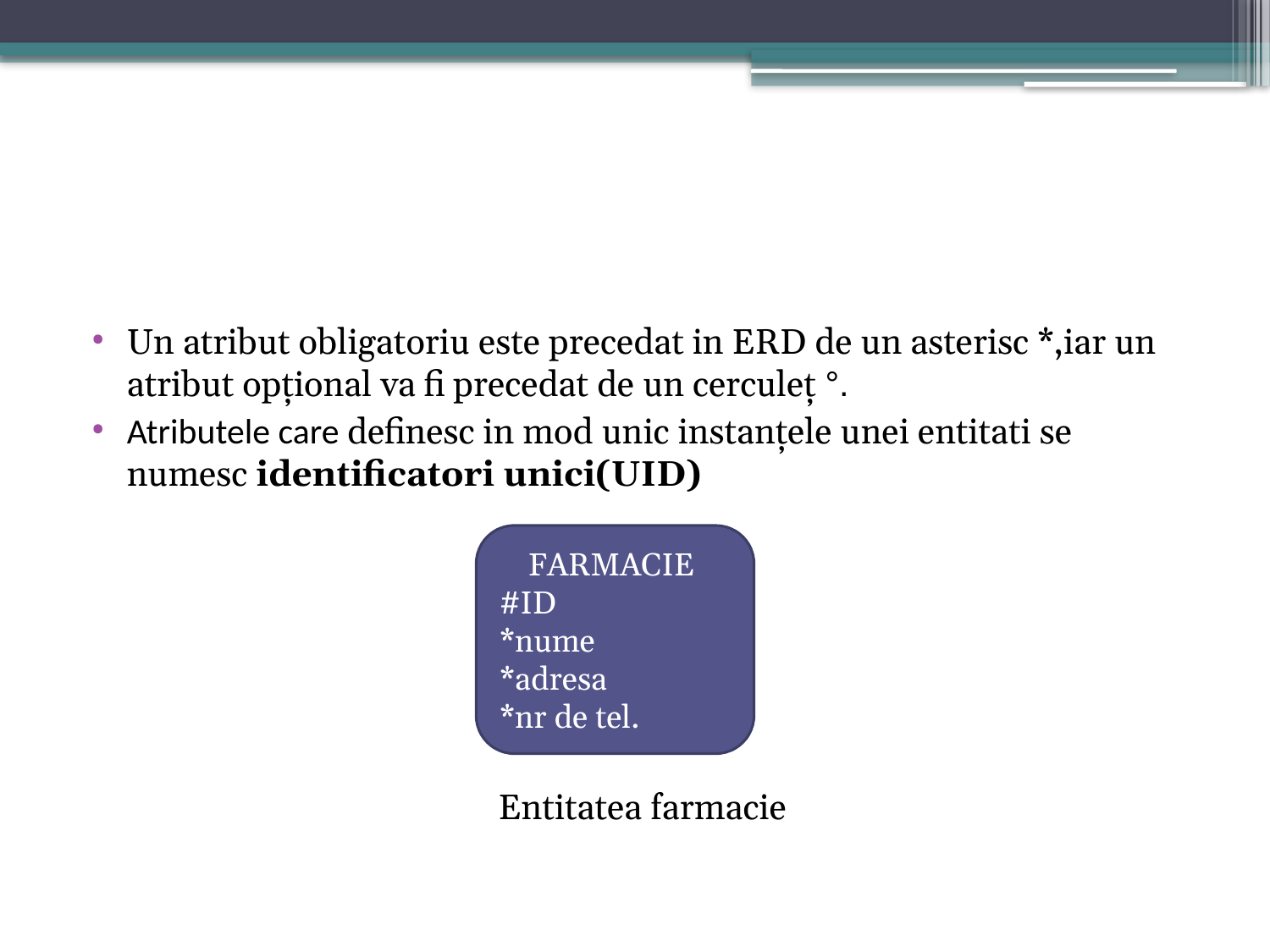

#
Un atribut obligatoriu este precedat in ERD de un asterisc *,iar un atribut opțional va fi precedat de un cerculeț °.
Atributele care definesc in mod unic instanțele unei entitati se numesc identificatori unici(UID)

Entitatea farmacie
FARMACIE
#ID
*nume
*adresa
*nr de tel.